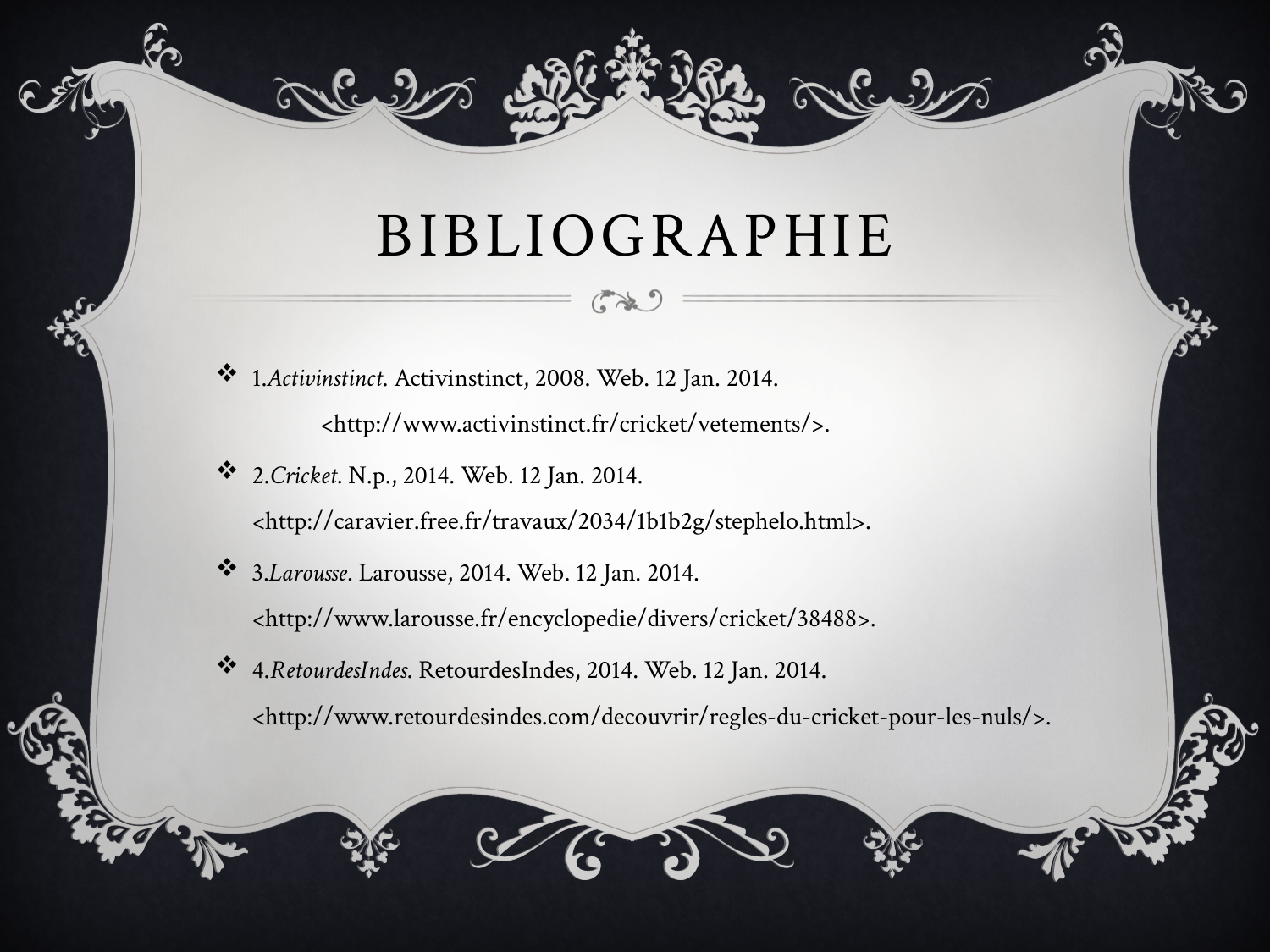

# Bibliographie
1.Activinstinct. Activinstinct, 2008. Web. 12 Jan. 2014.             <http://www.activinstinct.fr/cricket/vetements/>.
2.Cricket. N.p., 2014. Web. 12 Jan. 2014. <http://caravier.free.fr/travaux/2034/1b1b2g/stephelo.html>.
3.Larousse. Larousse, 2014. Web. 12 Jan. 2014. <http://www.larousse.fr/encyclopedie/divers/cricket/38488>.
4.RetourdesIndes. RetourdesIndes, 2014. Web. 12 Jan. 2014. <http://www.retourdesindes.com/decouvrir/regles-du-cricket-pour-les-nuls/>.